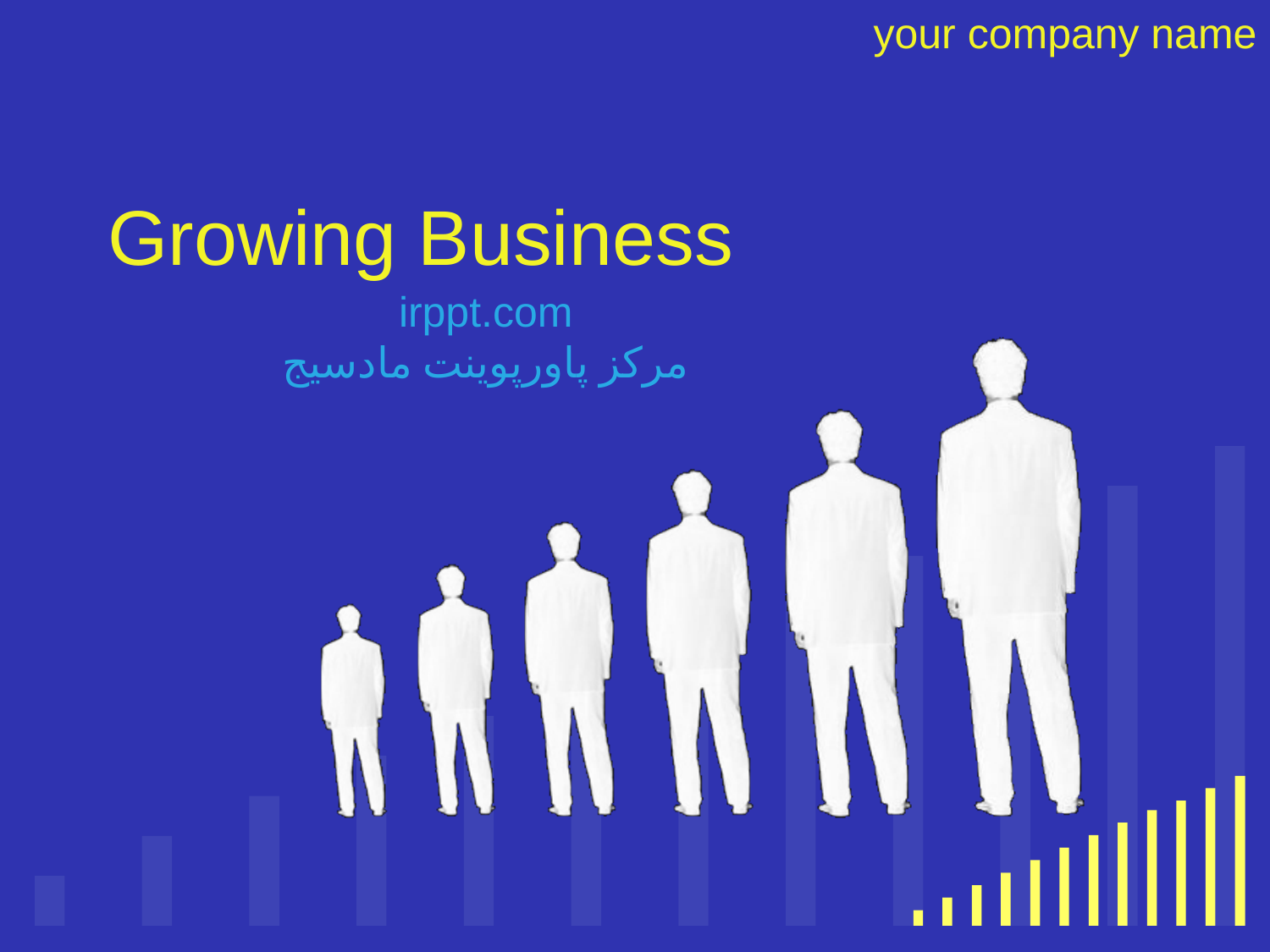

# Growing Business
irppt.com
مرکز پاورپوینت مادسیج